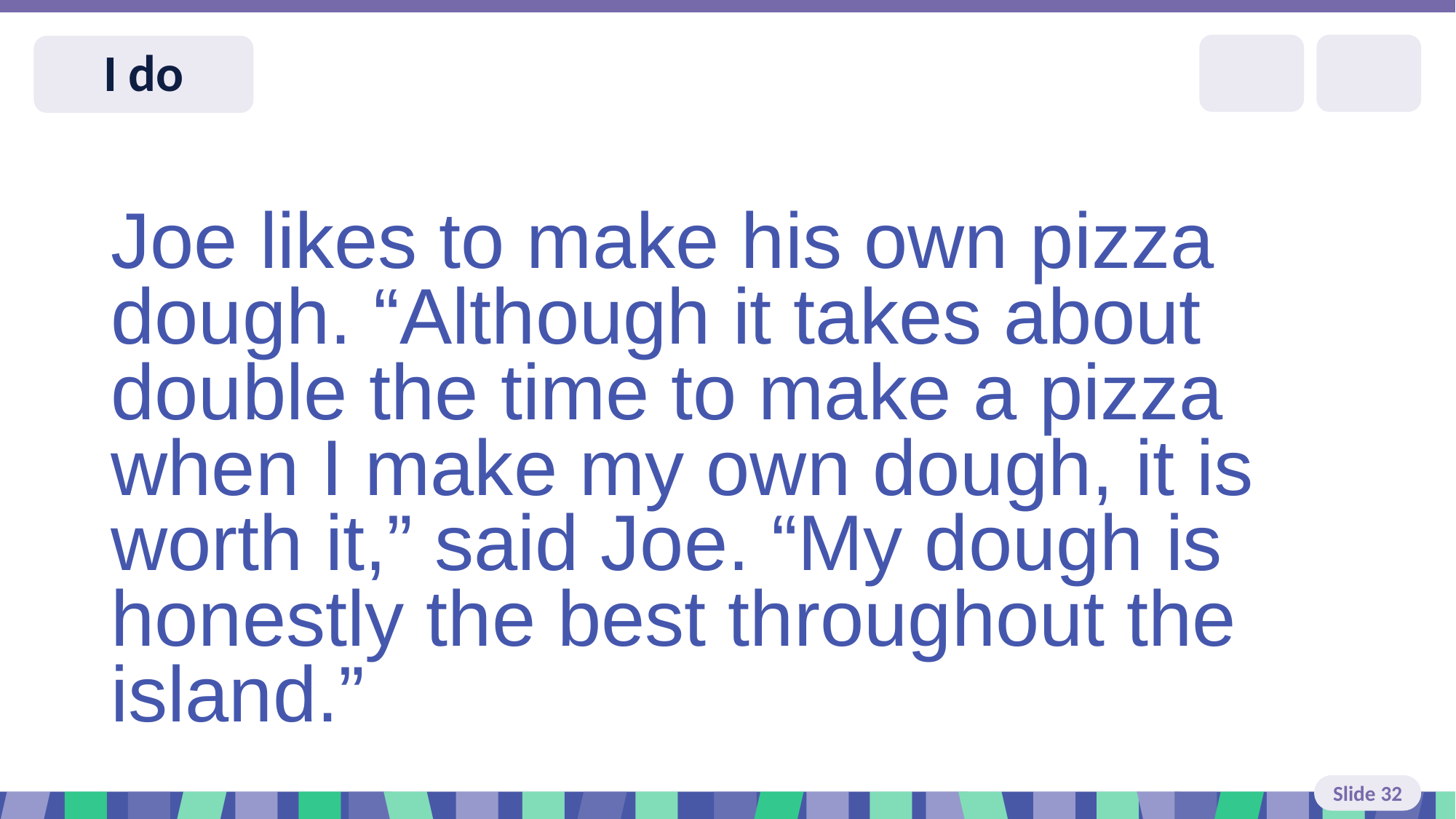

Slide 32 I do
Joe likes to make his own pizza dough. “Although it takes about double the time to make a pizza when I make my own dough, it is worth it,” said Joe. “My dough is honestly the best throughout the island.”